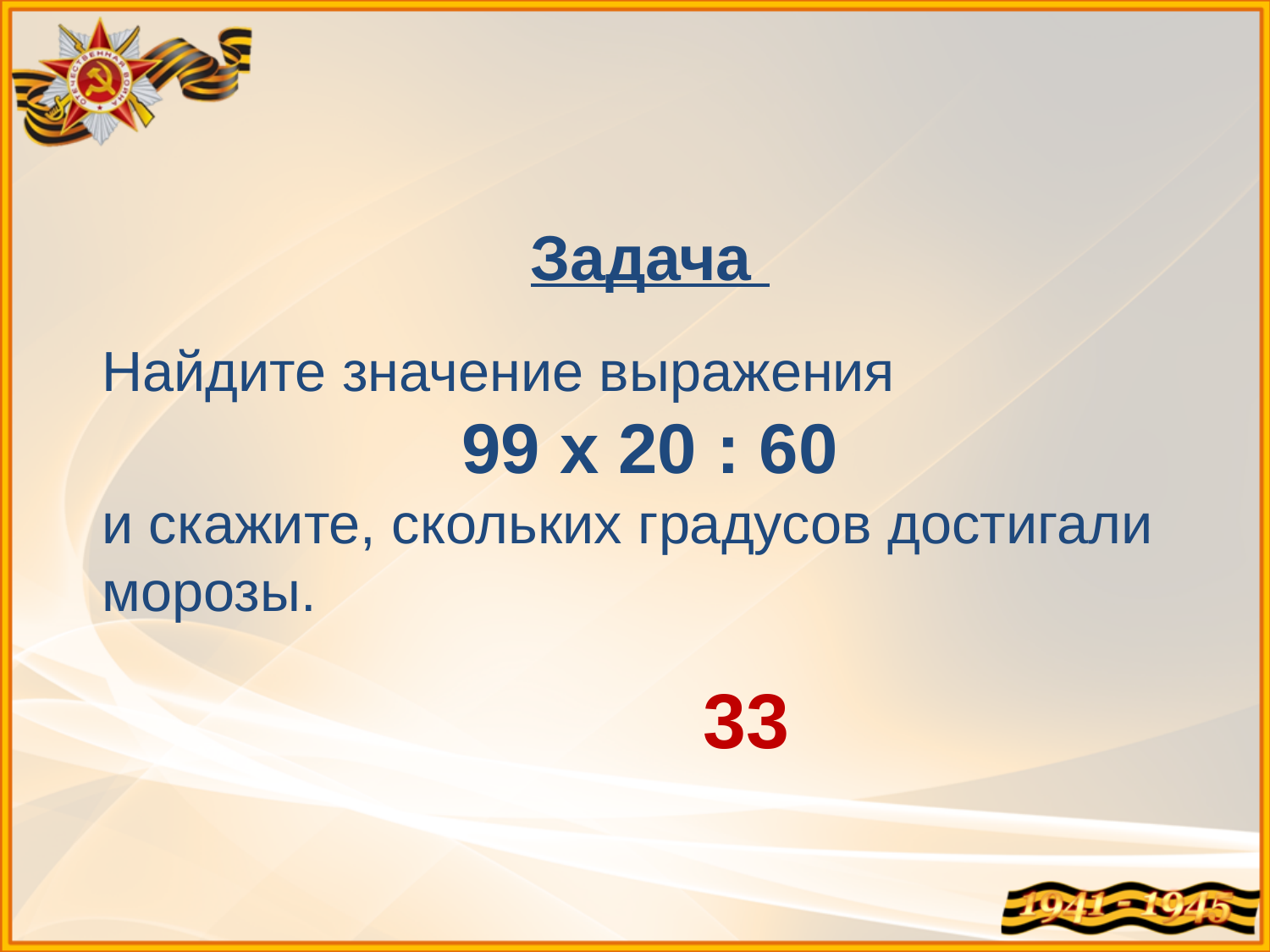

Задача

Найдите значение выражения
99 х 20 : 60
и скажите, скольких градусов достигали морозы.
    33